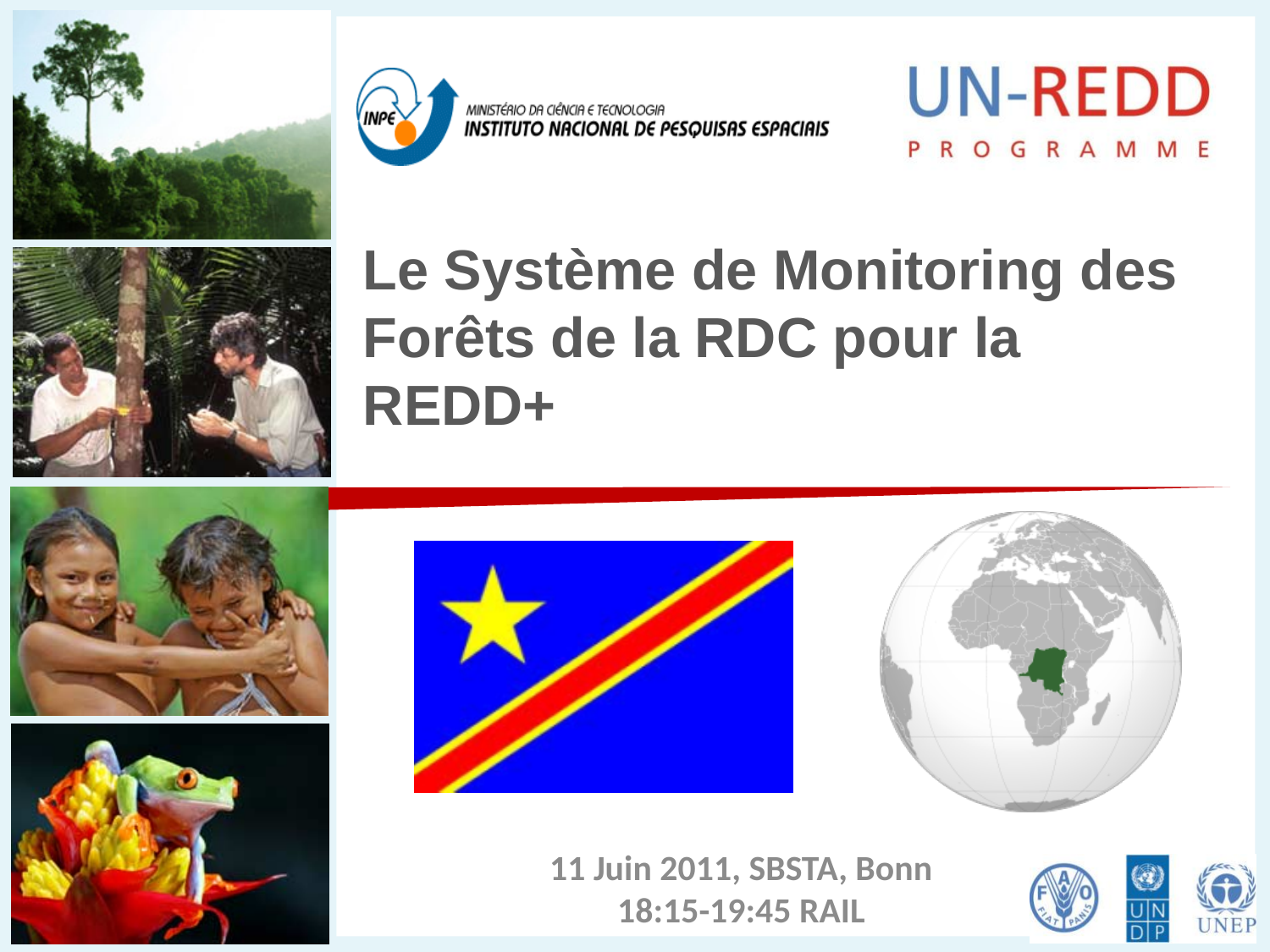

# Le Système de Monitoring des Forêts de la RDC pour la REDD+
11 Juin 2011, SBSTA, Bonn
18:15-19:45 RAIL